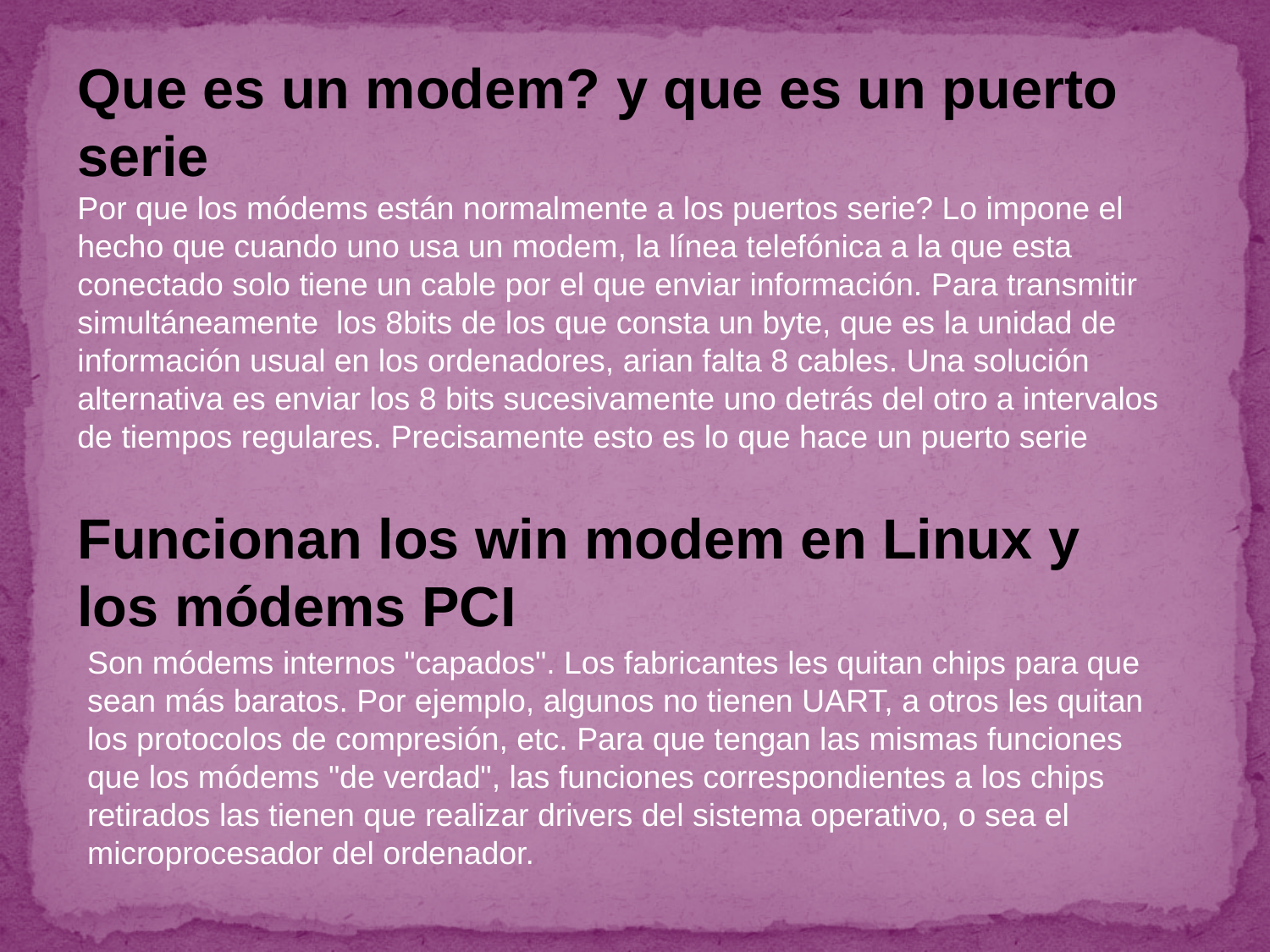

Que es un modem? y que es un puerto serie
Por que los módems están normalmente a los puertos serie? Lo impone el hecho que cuando uno usa un modem, la línea telefónica a la que esta conectado solo tiene un cable por el que enviar información. Para transmitir simultáneamente  los 8bits de los que consta un byte, que es la unidad de información usual en los ordenadores, arian falta 8 cables. Una solución alternativa es enviar los 8 bits sucesivamente uno detrás del otro a intervalos de tiempos regulares. Precisamente esto es lo que hace un puerto serie
Funcionan los win modem en Linux y los módems PCI
Son módems internos "capados". Los fabricantes les quitan chips para que sean más baratos. Por ejemplo, algunos no tienen UART, a otros les quitan los protocolos de compresión, etc. Para que tengan las mismas funciones que los módems "de verdad", las funciones correspondientes a los chips retirados las tienen que realizar drivers del sistema operativo, o sea el microprocesador del ordenador.